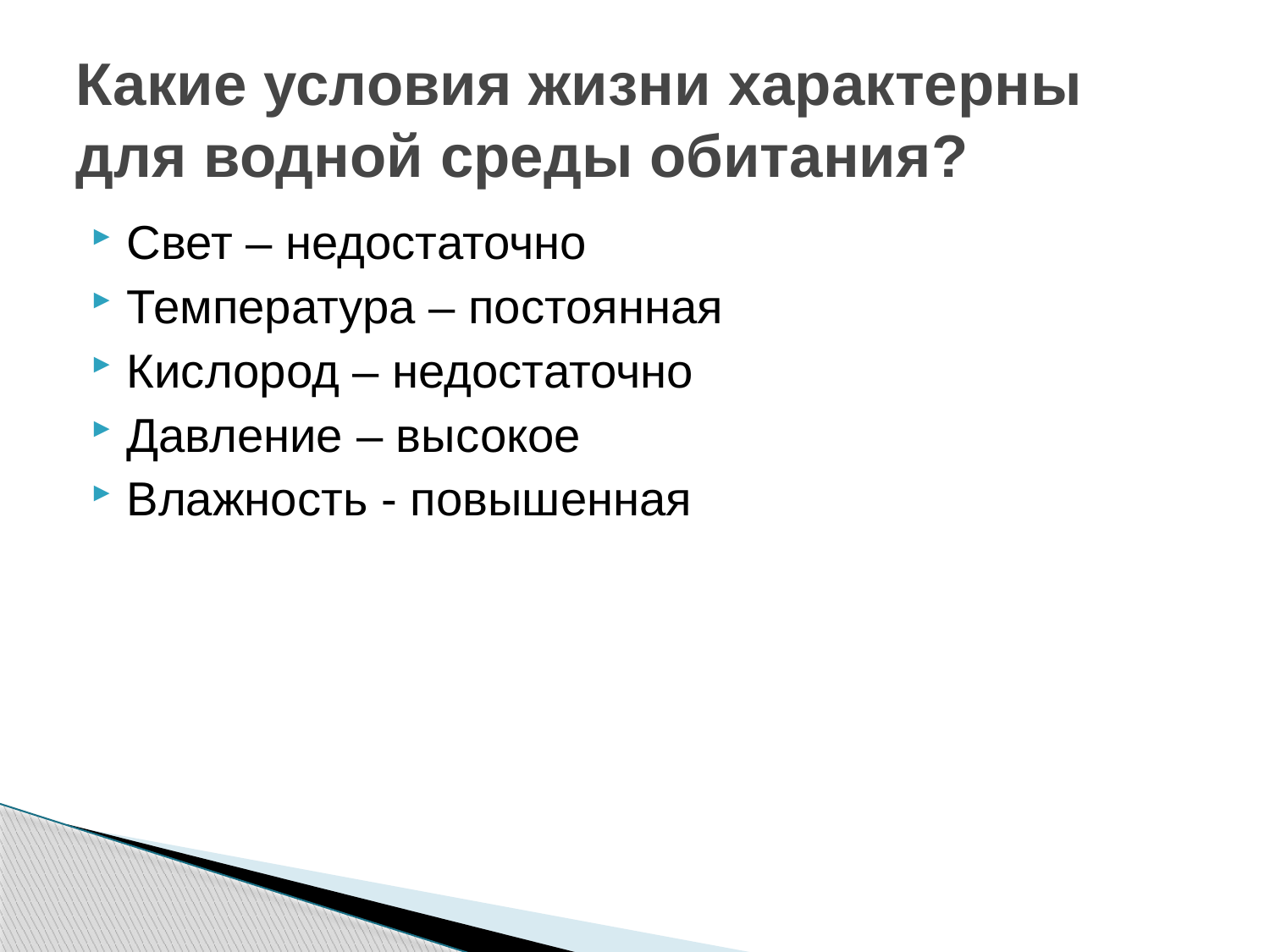

# Какие условия жизни характерны для водной среды обитания?
Свет – недостаточно
Температура – постоянная
Кислород – недостаточно
Давление – высокое
Влажность - повышенная